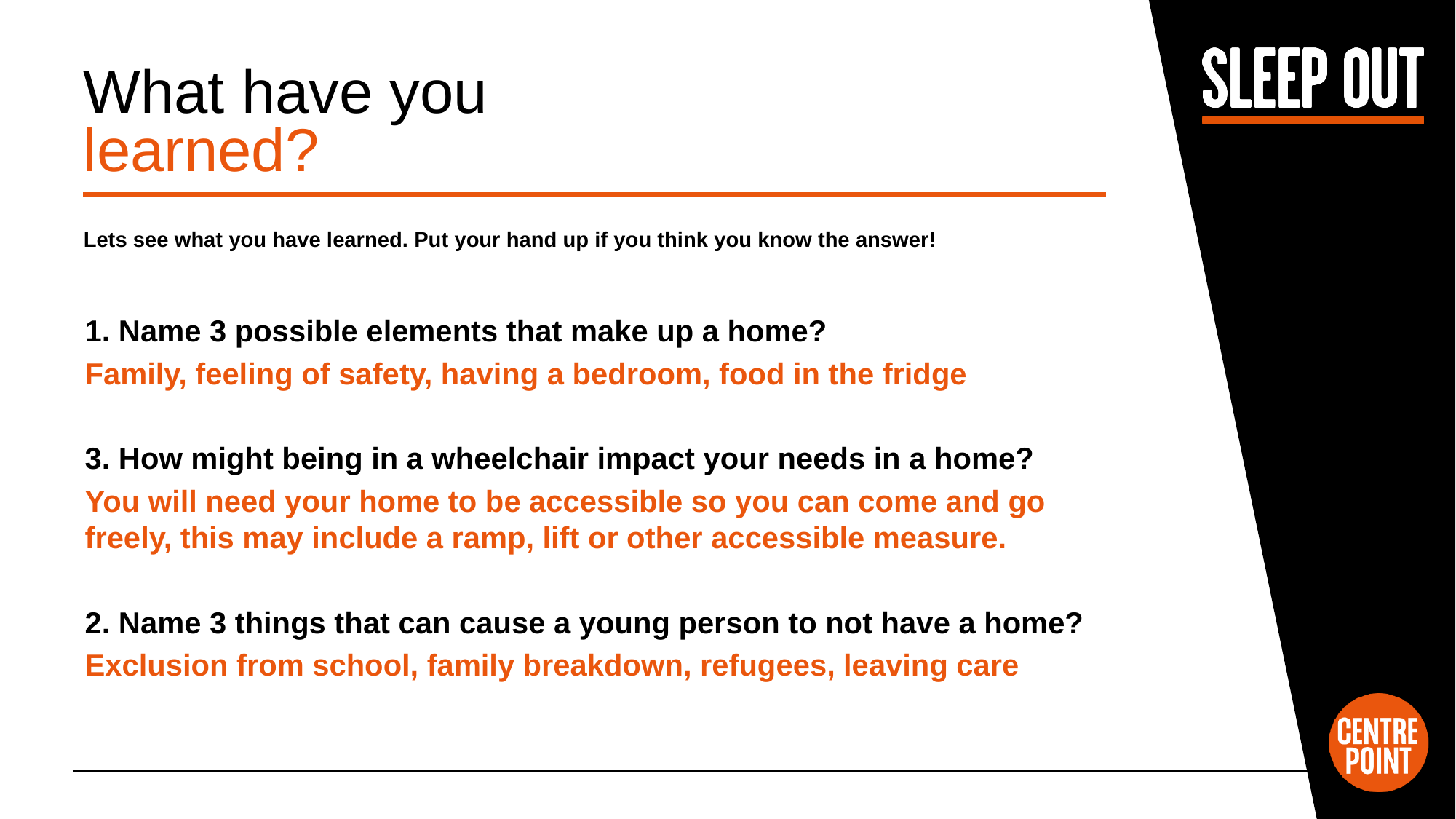

# What have you learned?
Lets see what you have learned. Put your hand up if you think you know the answer!
1. Name 3 possible elements that make up a home?
Family, feeling of safety, having a bedroom, food in the fridge

3. How might being in a wheelchair impact your needs in a home?
You will need your home to be accessible so you can come and go freely, this may include a ramp, lift or other accessible measure.

2. Name 3 things that can cause a young person to not have a home?
Exclusion from school, family breakdown, refugees, leaving care